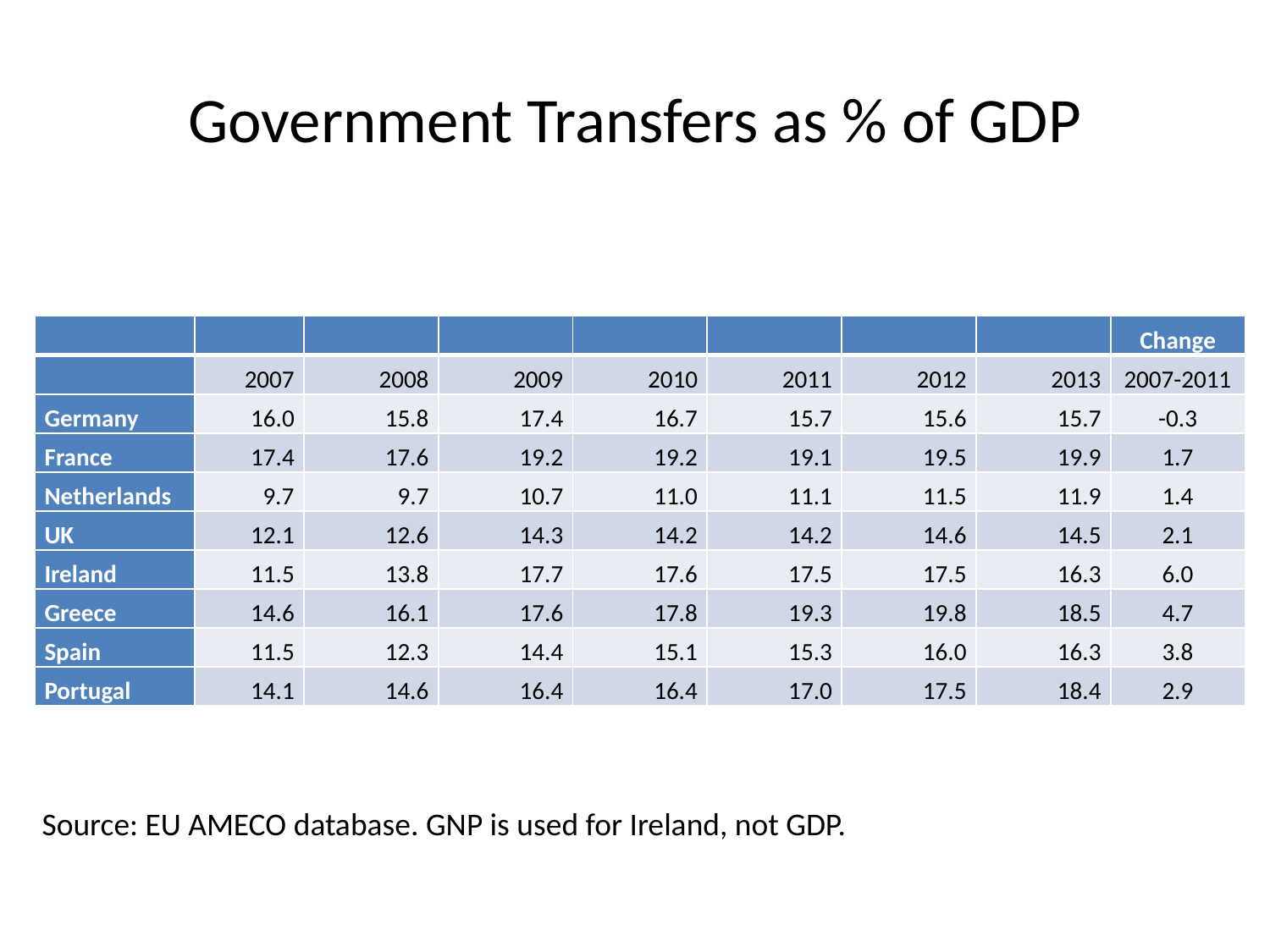

# Government Transfers as % of GDP
|  |  |  |  |  |  |  |  | Change |
| --- | --- | --- | --- | --- | --- | --- | --- | --- |
|  | 2007 | 2008 | 2009 | 2010 | 2011 | 2012 | 2013 | 2007-2011 |
| Germany | 16.0 | 15.8 | 17.4 | 16.7 | 15.7 | 15.6 | 15.7 | -0.3 |
| France | 17.4 | 17.6 | 19.2 | 19.2 | 19.1 | 19.5 | 19.9 | 1.7 |
| Netherlands | 9.7 | 9.7 | 10.7 | 11.0 | 11.1 | 11.5 | 11.9 | 1.4 |
| UK | 12.1 | 12.6 | 14.3 | 14.2 | 14.2 | 14.6 | 14.5 | 2.1 |
| Ireland | 11.5 | 13.8 | 17.7 | 17.6 | 17.5 | 17.5 | 16.3 | 6.0 |
| Greece | 14.6 | 16.1 | 17.6 | 17.8 | 19.3 | 19.8 | 18.5 | 4.7 |
| Spain | 11.5 | 12.3 | 14.4 | 15.1 | 15.3 | 16.0 | 16.3 | 3.8 |
| Portugal | 14.1 | 14.6 | 16.4 | 16.4 | 17.0 | 17.5 | 18.4 | 2.9 |
Source: EU AMECO database. GNP is used for Ireland, not GDP.